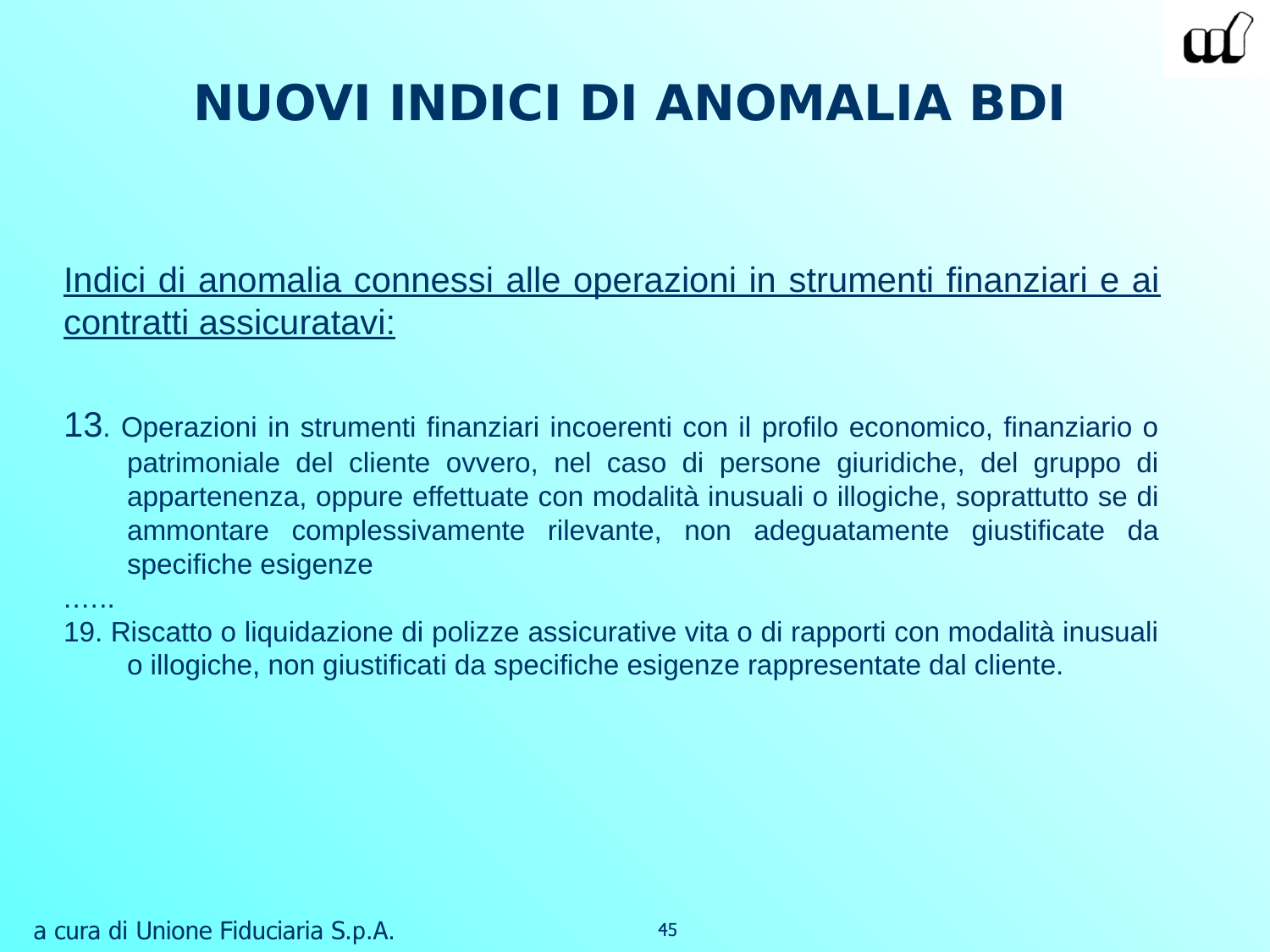

NUOVI INDICI DI ANOMALIA BDI

Indici di anomalia connessi alle operazioni in strumenti finanziari e ai contratti assicuratavi:

13. Operazioni in strumenti finanziari incoerenti con il profilo economico, finanziario o patrimoniale del cliente ovvero, nel caso di persone giuridiche, del gruppo di appartenenza, oppure effettuate con modalità inusuali o illogiche, soprattutto se di ammontare complessivamente rilevante, non adeguatamente giustificate da specifiche esigenze
.…..
19. Riscatto o liquidazione di polizze assicurative vita o di rapporti con modalità inusuali o illogiche, non giustificati da specifiche esigenze rappresentate dal cliente.